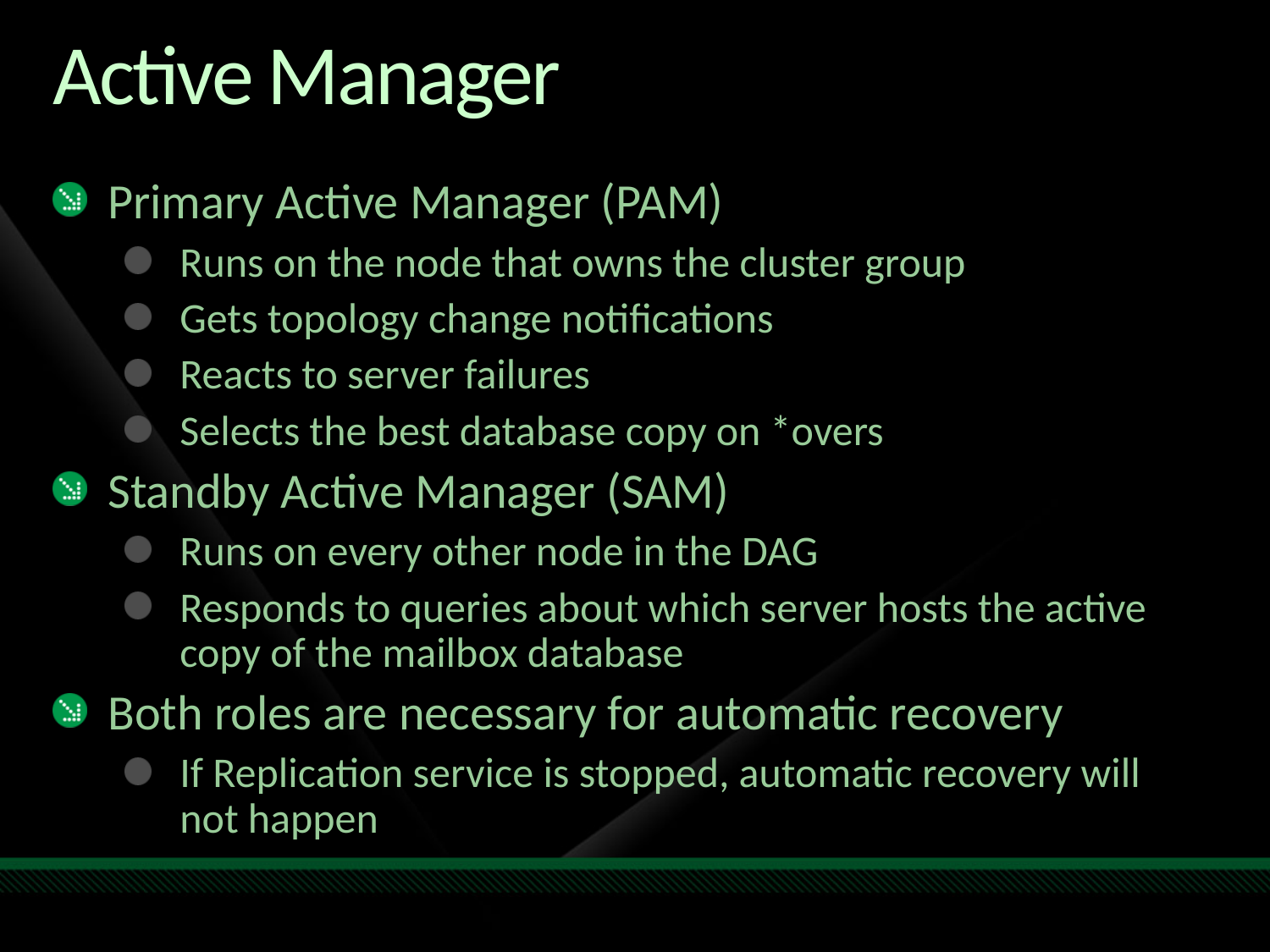

# Active Manager
Primary Active Manager (PAM)
Runs on the node that owns the cluster group
Gets topology change notifications
Reacts to server failures
Selects the best database copy on *overs
Standby Active Manager (SAM)
Runs on every other node in the DAG
Responds to queries about which server hosts the active copy of the mailbox database
Both roles are necessary for automatic recovery
If Replication service is stopped, automatic recovery will
not happen